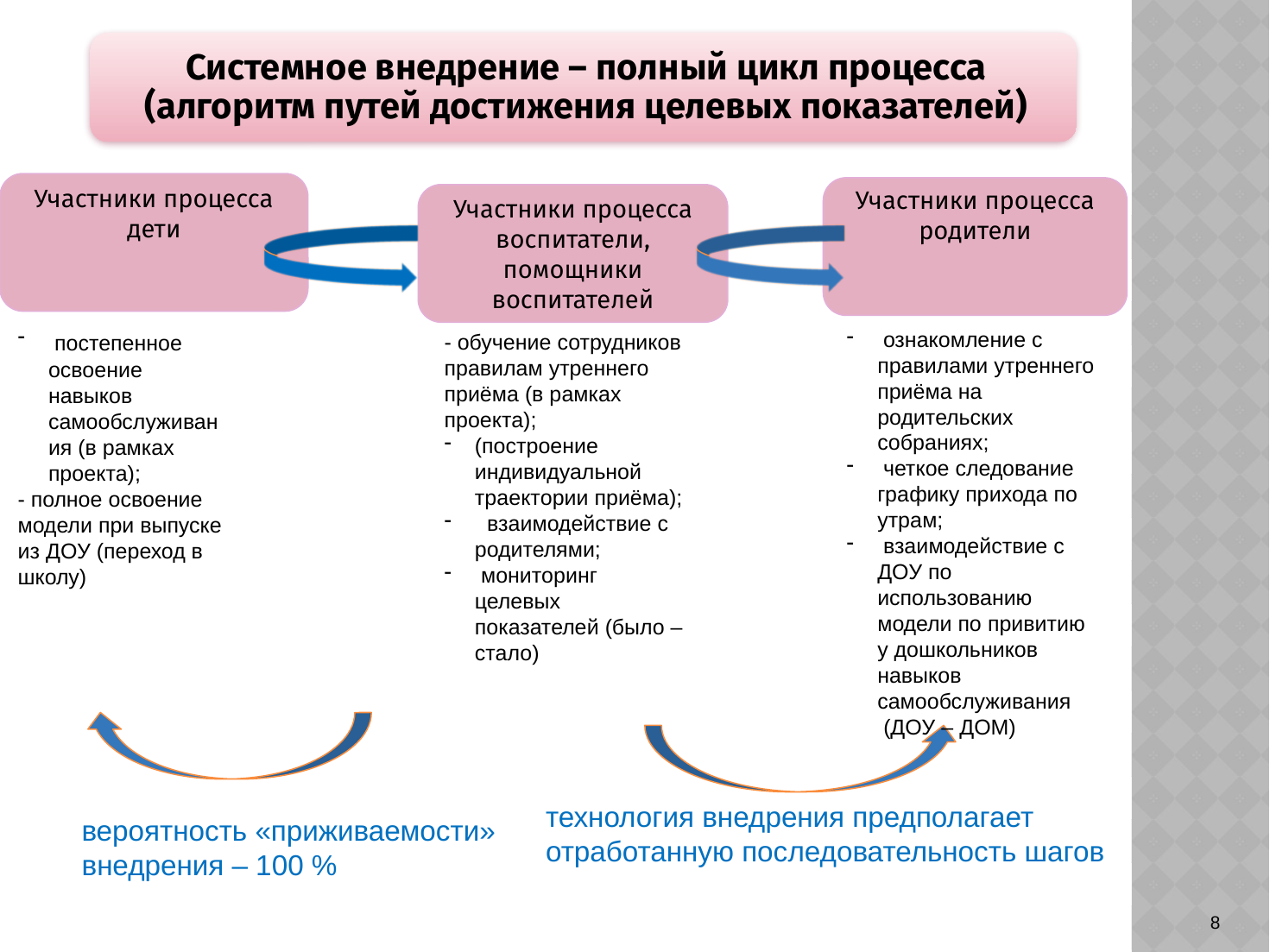

Системное внедрение – полный цикл процесса (алгоритм путей достижения целевых показателей)
Участники процесса
дети

Участники процесса
родители

Участники процесса
воспитатели, помощники воспитателей

 постепенное освоение навыков самообслуживания (в рамках проекта);
- полное освоение модели при выпуске из ДОУ (переход в школу)
 ознакомление с правилами утреннего приёма на родительских собраниях;
 четкое следование графику прихода по утрам;
 взаимодействие с ДОУ по использованию модели по привитию у дошкольников навыков самообслуживания     (ДОУ – ДОМ)
- обучение сотрудников правилам утреннего приёма (в рамках проекта);
(построение индивидуальной траектории приёма);
  взаимодействие с родителями;
 мониторинг целевых показателей (было – стало)

технология внедрения предполагает отработанную последовательность шагов
вероятность «приживаемости» внедрения – 100 %